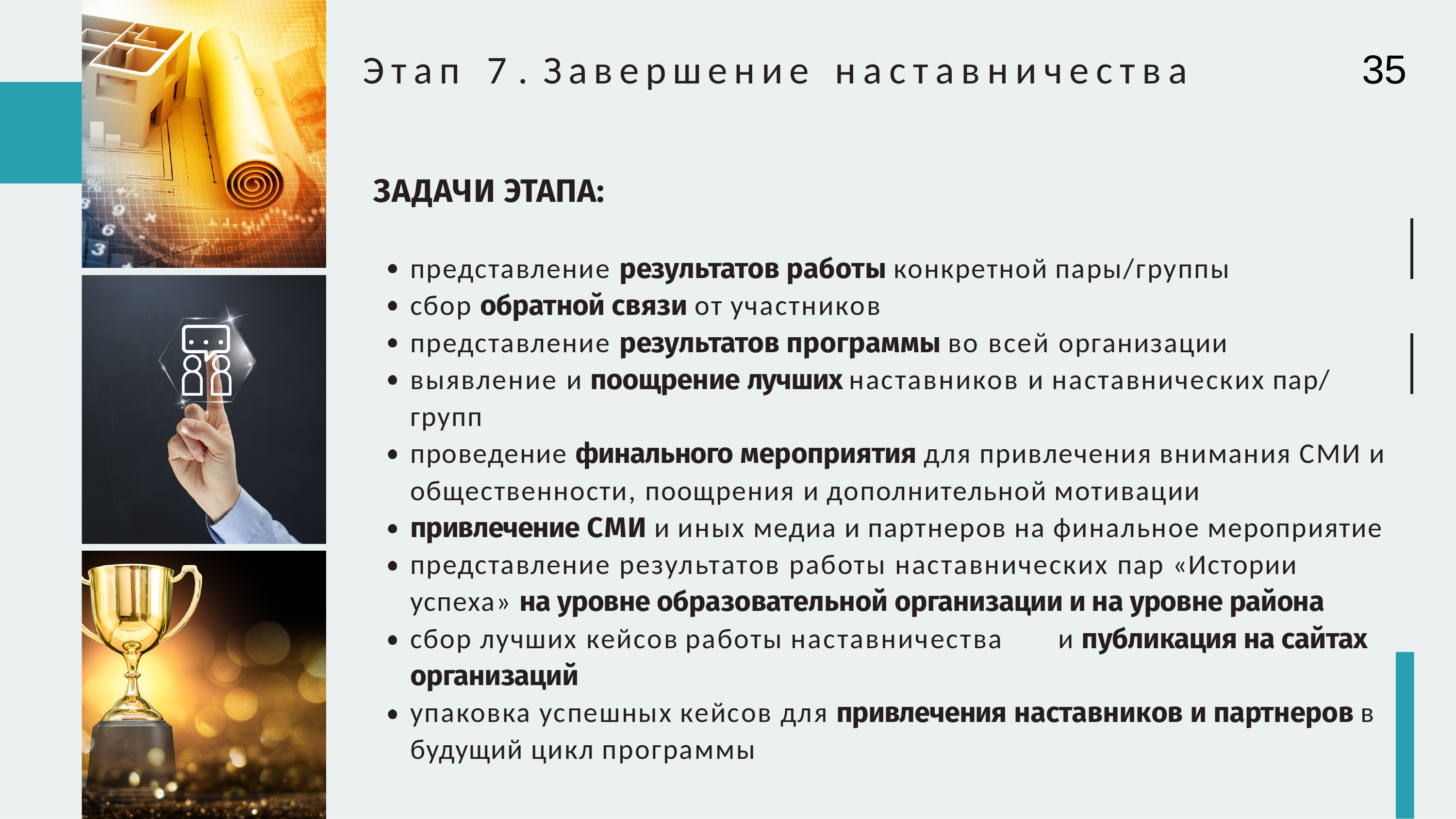

# 35
Этап	7 .	Завершение	наставничества

ЗАДАЧИ ЭТАПА:

представление результатов работы конкретной пары/группы  сбор обратной связи от участников
представление результатов программы во всей организации  выявление и поощрение лучших наставников и наставнических пар/  групп
проведение финального мероприятия для привлечения внимания СМИ и  общественности, поощрения и дополнительной мотивации
привлечение СМИ и иных медиа и партнеров на финальное мероприятие  представление результатов работы наставнических пар «Истории  успеха» на уровне образовательной организации и на уровне района  сбор лучших кейсов работы наставничества	и публикация на сайтах  организаций
упаковка успешных кейсов для привлечения наставников и партнеров в  будущий цикл программы